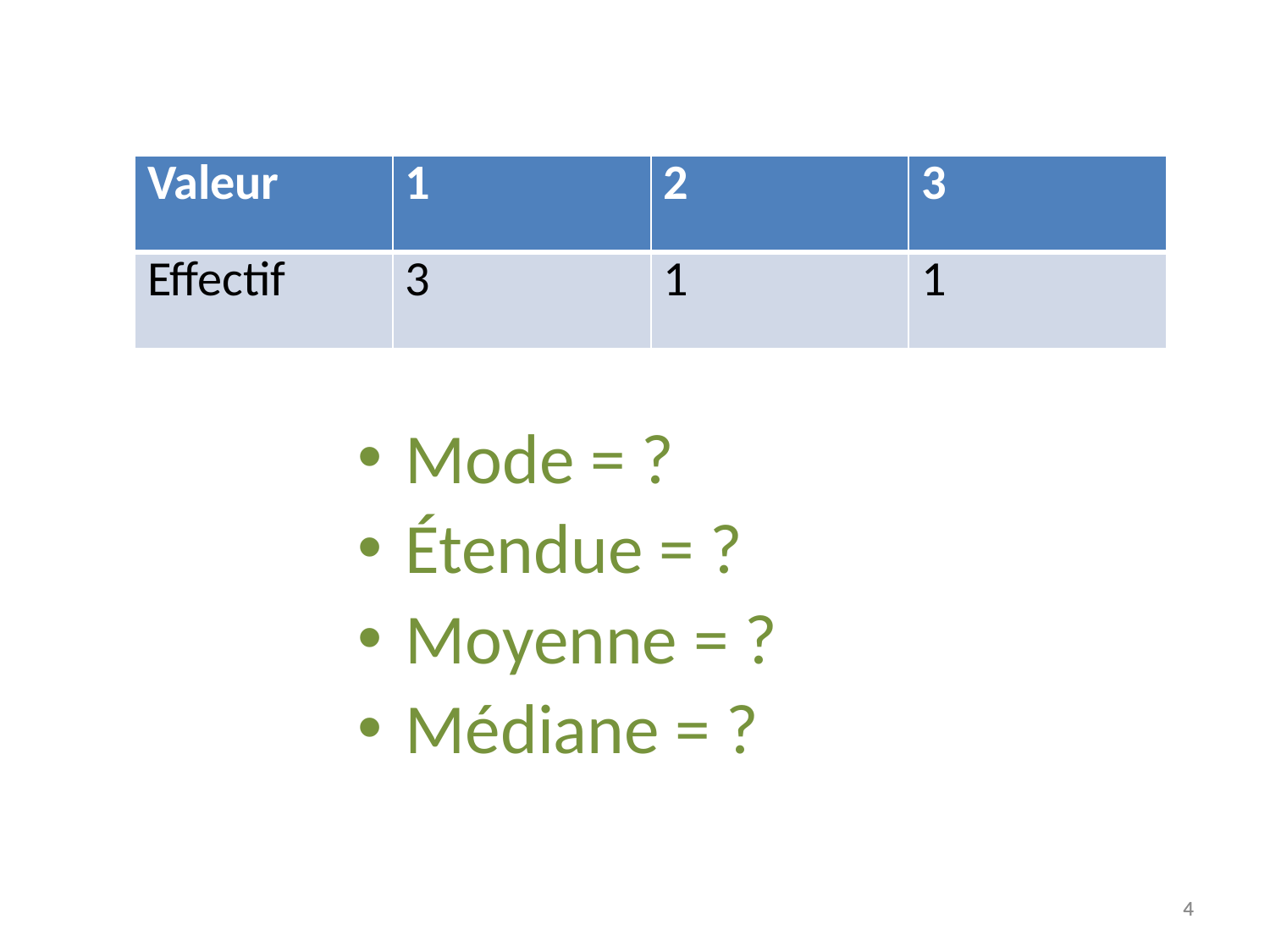

| Valeur | 1 | 2 | 3 |
| --- | --- | --- | --- |
| Effectif | 3 | 1 | 1 |
Mode = ?
Étendue = ?
Moyenne = ?
Médiane = ?
4
4